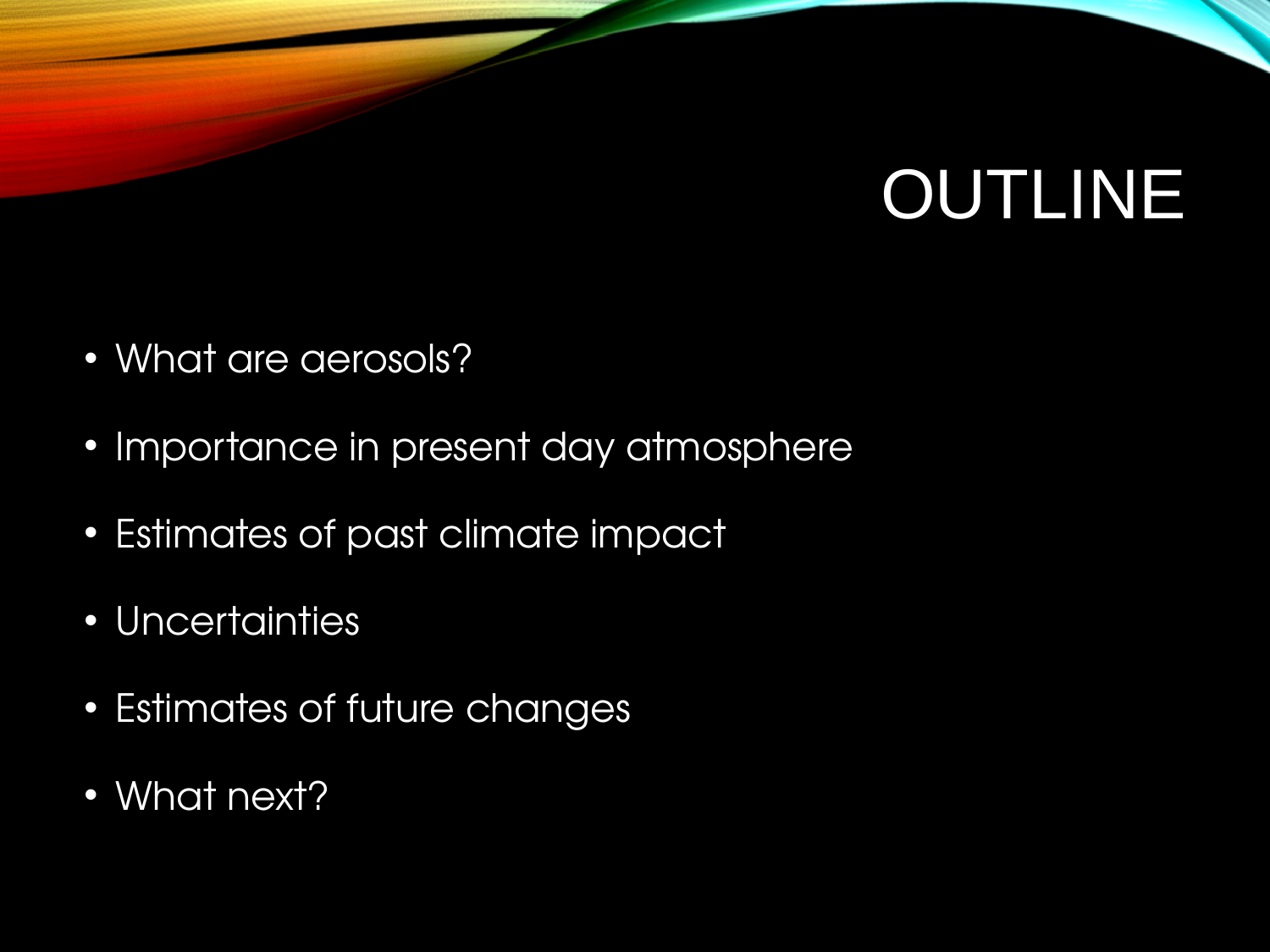

# Outline
What are aerosols?
Importance in present day atmosphere
Estimates of past climate impact
Uncertainties
Estimates of future changes
What next?